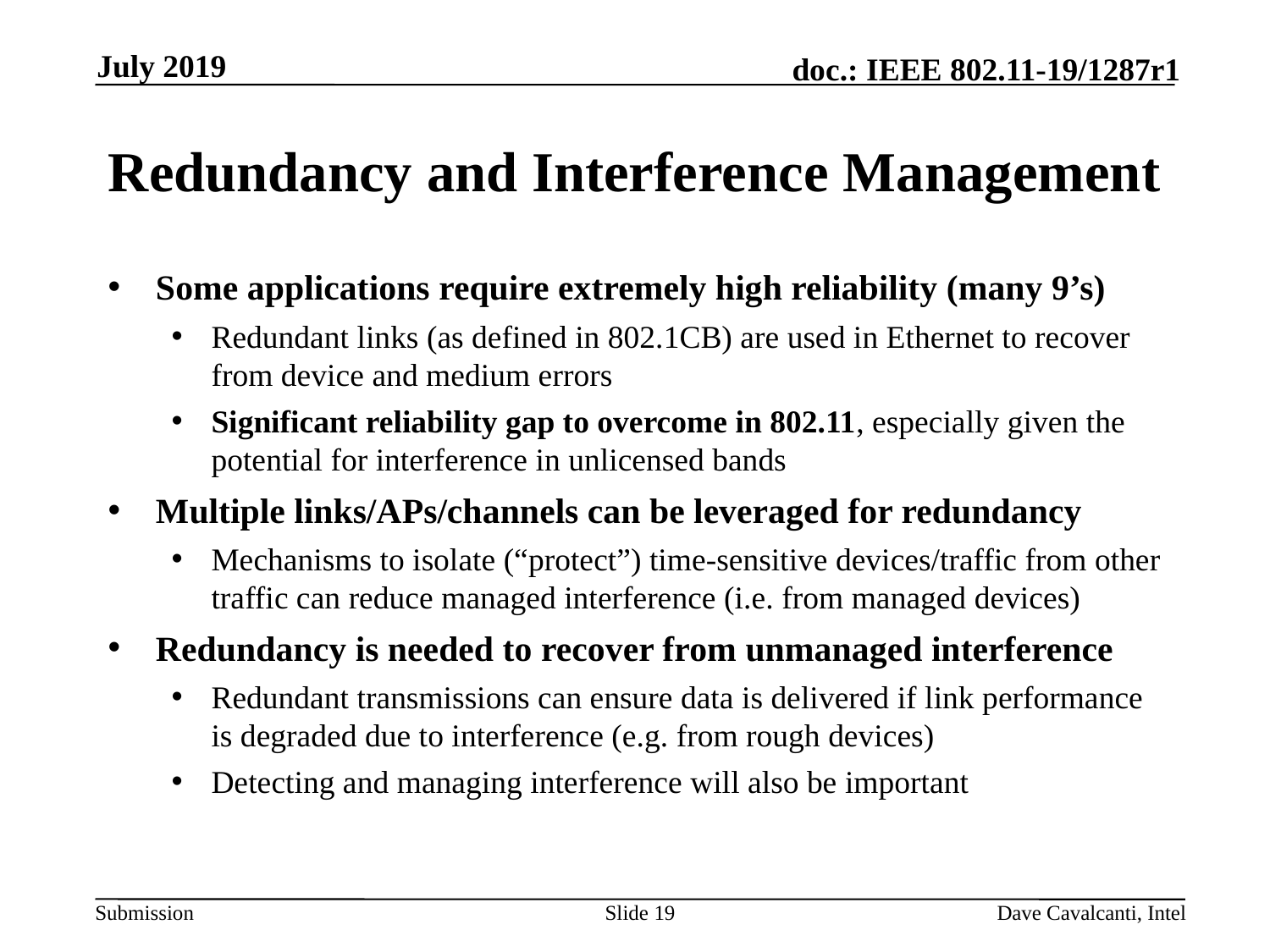

July 2019
# Redundancy and Interference Management
Some applications require extremely high reliability (many 9’s)
Redundant links (as defined in 802.1CB) are used in Ethernet to recover from device and medium errors
Significant reliability gap to overcome in 802.11, especially given the potential for interference in unlicensed bands
Multiple links/APs/channels can be leveraged for redundancy
Mechanisms to isolate (“protect”) time-sensitive devices/traffic from other traffic can reduce managed interference (i.e. from managed devices)
Redundancy is needed to recover from unmanaged interference
Redundant transmissions can ensure data is delivered if link performance is degraded due to interference (e.g. from rough devices)
Detecting and managing interference will also be important
Slide 19
Dave Cavalcanti, Intel